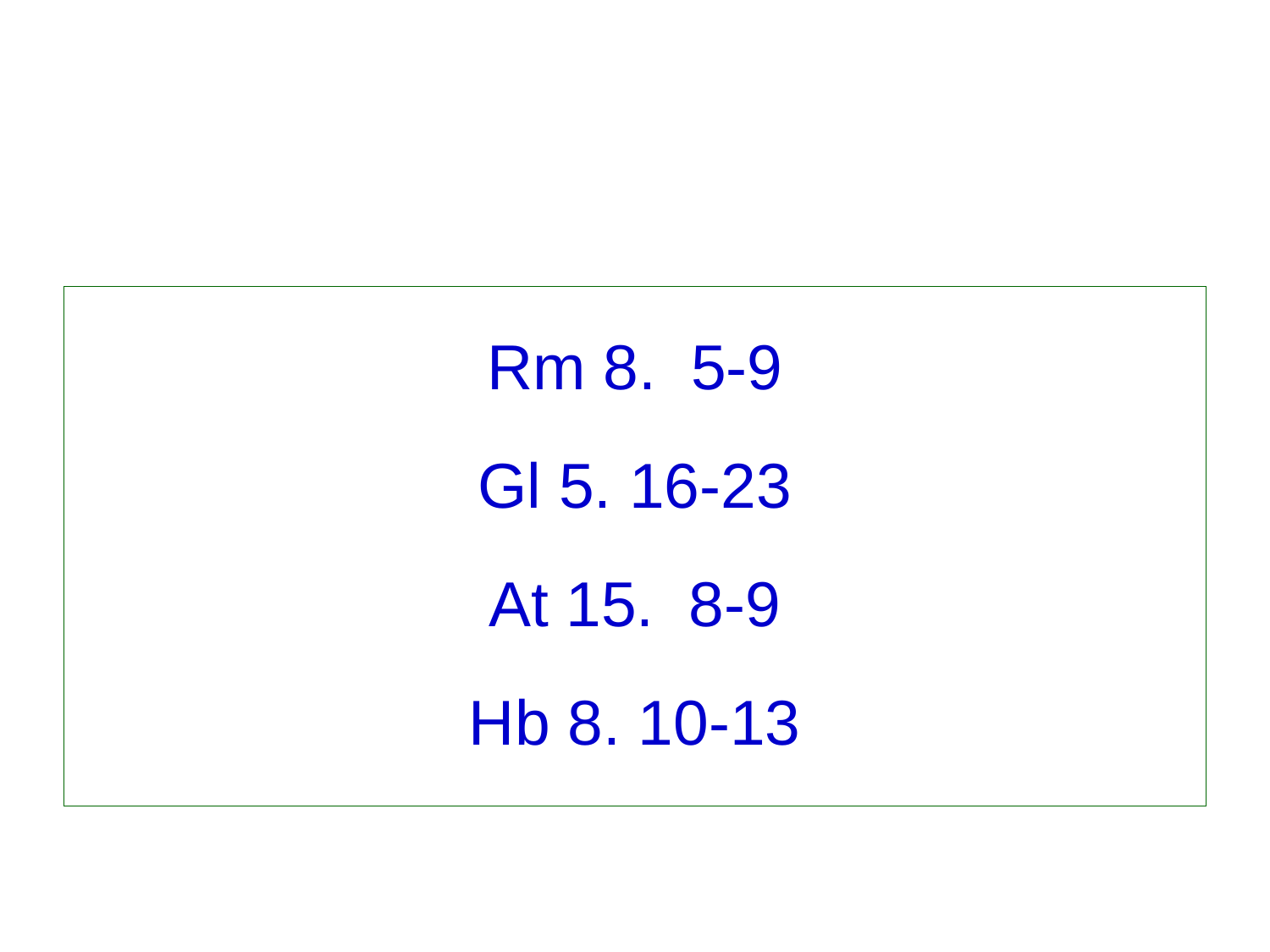

Rm 8.  5-9

Gl 5. 16-23

At 15.  8-9

Hb 8. 10-13